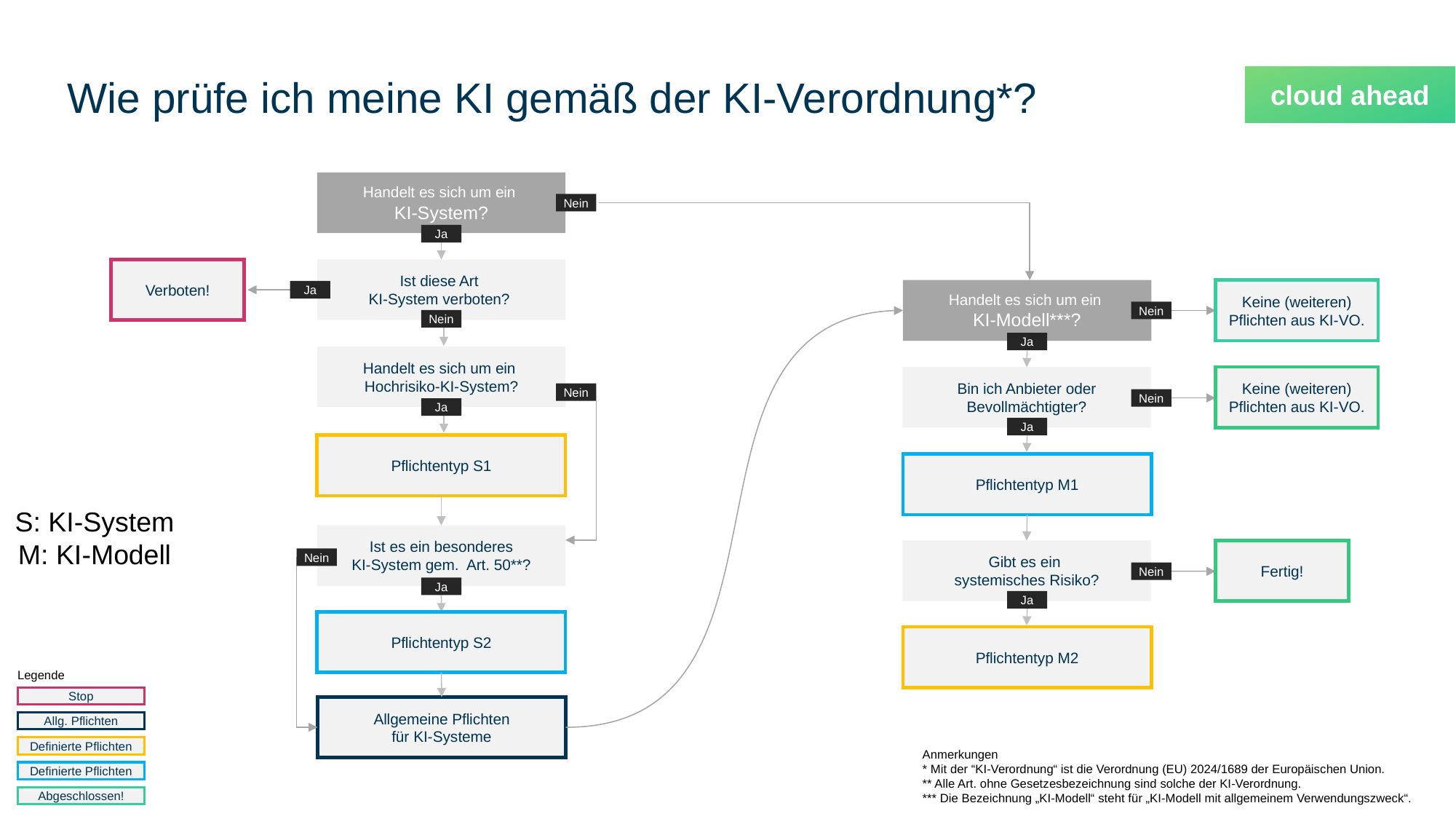

# Wie prüfe ich meine KI gemäß der KI-Verordnung*?
Handelt es sich um ein
KI-System?
Nein
Ja
Verboten!
Ist diese Art
KI-System verboten?
Handelt es sich um ein
KI-Modell***?
Keine (weiteren) Pflichten aus KI-VO.
Ja
Nein
Nein
Ja
Handelt es sich um ein
Hochrisiko-KI-System?
Keine (weiteren) Pflichten aus KI-VO.
Bin ich Anbieter oder Bevollmächtigter?
Nein
Nein
Ja
Ja
Pflichtentyp S1
Pflichtentyp M1
S: KI-System
M: KI-Modell
Ist es ein besonderes
KI-System gem.  Art. 50**?

Fertig!
Gibt es ein
systemisches Risiko?
Nein
Nein
Ja
Ja
Pflichtentyp S2
Pflichtentyp M2
Legende
Stop
Allgemeine Pflichten
für KI-Systeme
Allg. Pflichten
Definierte Pflichten
Anmerkungen
* Mit der “KI-Verordnung“ ist die Verordnung (EU) 2024/1689 der Europäischen Union.
** Alle Art. ohne Gesetzesbezeichnung sind solche der KI-Verordnung.
*** Die Bezeichnung „KI-Modell“ steht für „KI-Modell mit allgemeinem Verwendungszweck“.
Definierte Pflichten
Abgeschlossen!